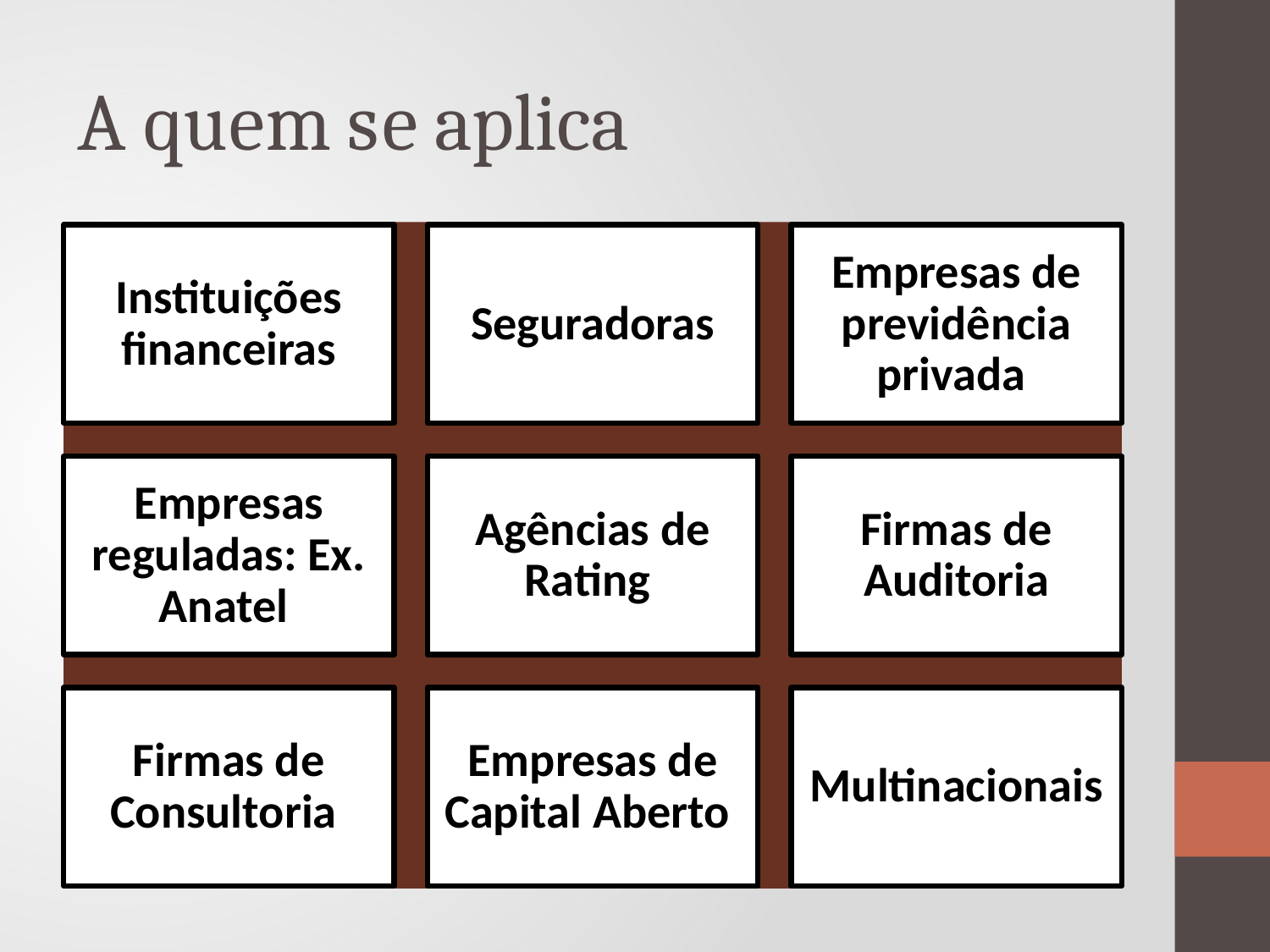

# A quem se aplica
Instituições financeiras
Seguradoras
Empresas de previdência privada
Empresas reguladas: Ex. Anatel
Agências de Rating
Firmas de Auditoria
Firmas de Consultoria
Empresas de Capital Aberto
Multinacionais